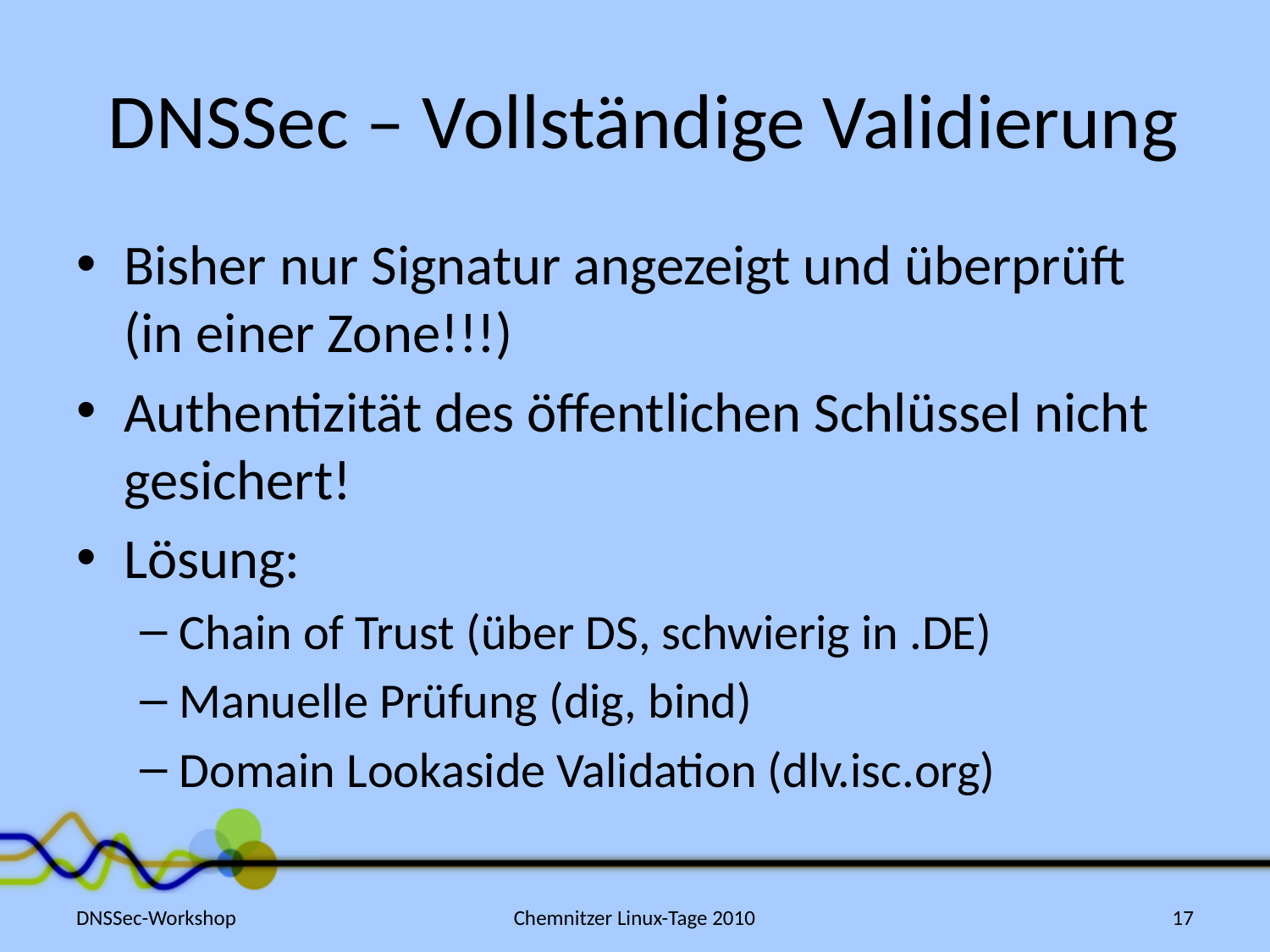

# DNSSec – Vollständige Validierung
Bisher nur Signatur angezeigt und überprüft (in einer Zone!!!)
Authentizität des öffentlichen Schlüssel nicht gesichert!
Lösung:
Chain of Trust (über DS, schwierig in .DE)
Manuelle Prüfung (dig, bind)
Domain Lookaside Validation (dlv.isc.org)

DNSSec-Workshop
Chemnitzer Linux-Tage 2010
17